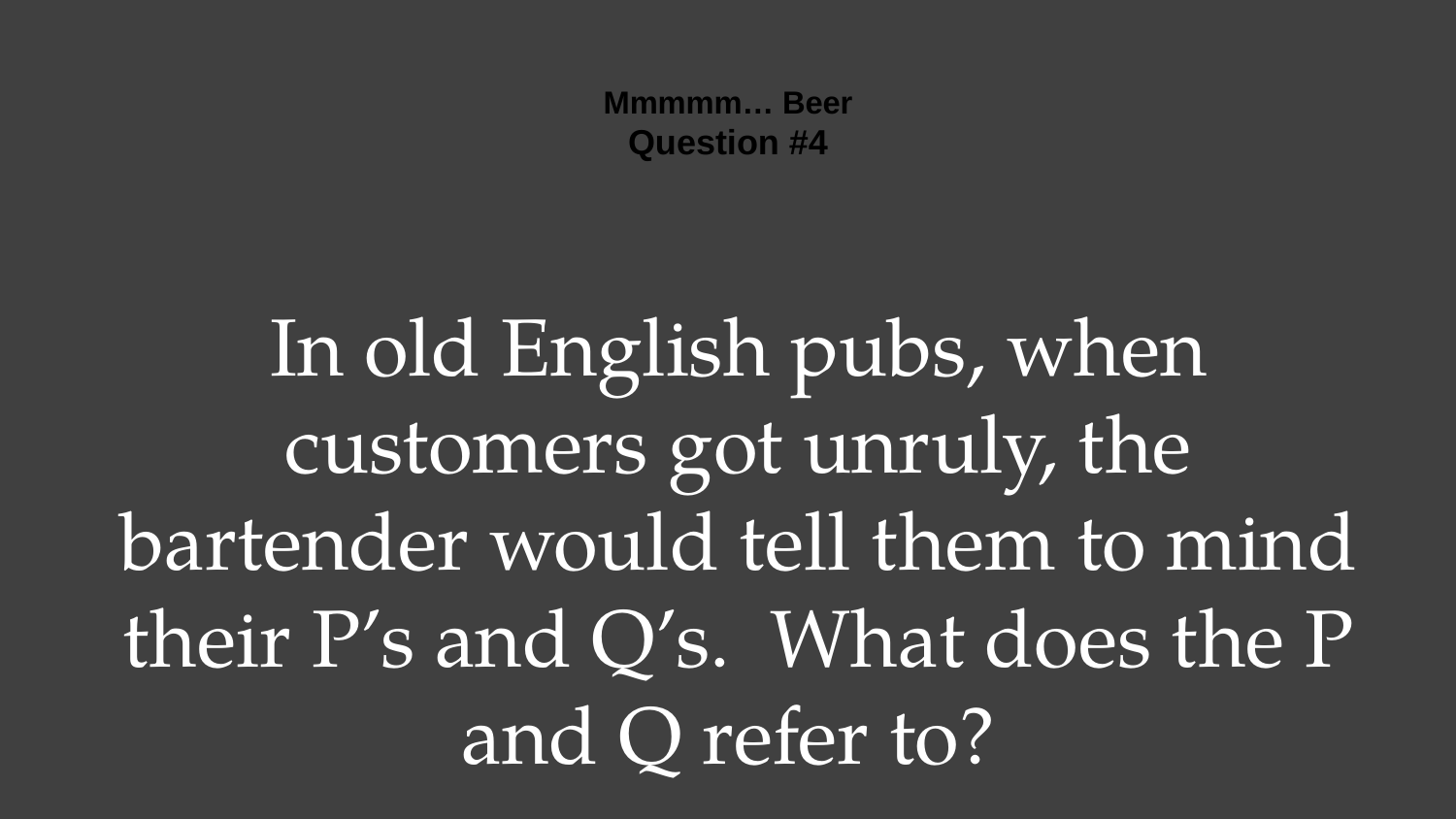

# Mmmmm… Beer Question #4
In old English pubs, when customers got unruly, the bartender would tell them to mind their P’s and Q’s.  What does the P and Q refer to?